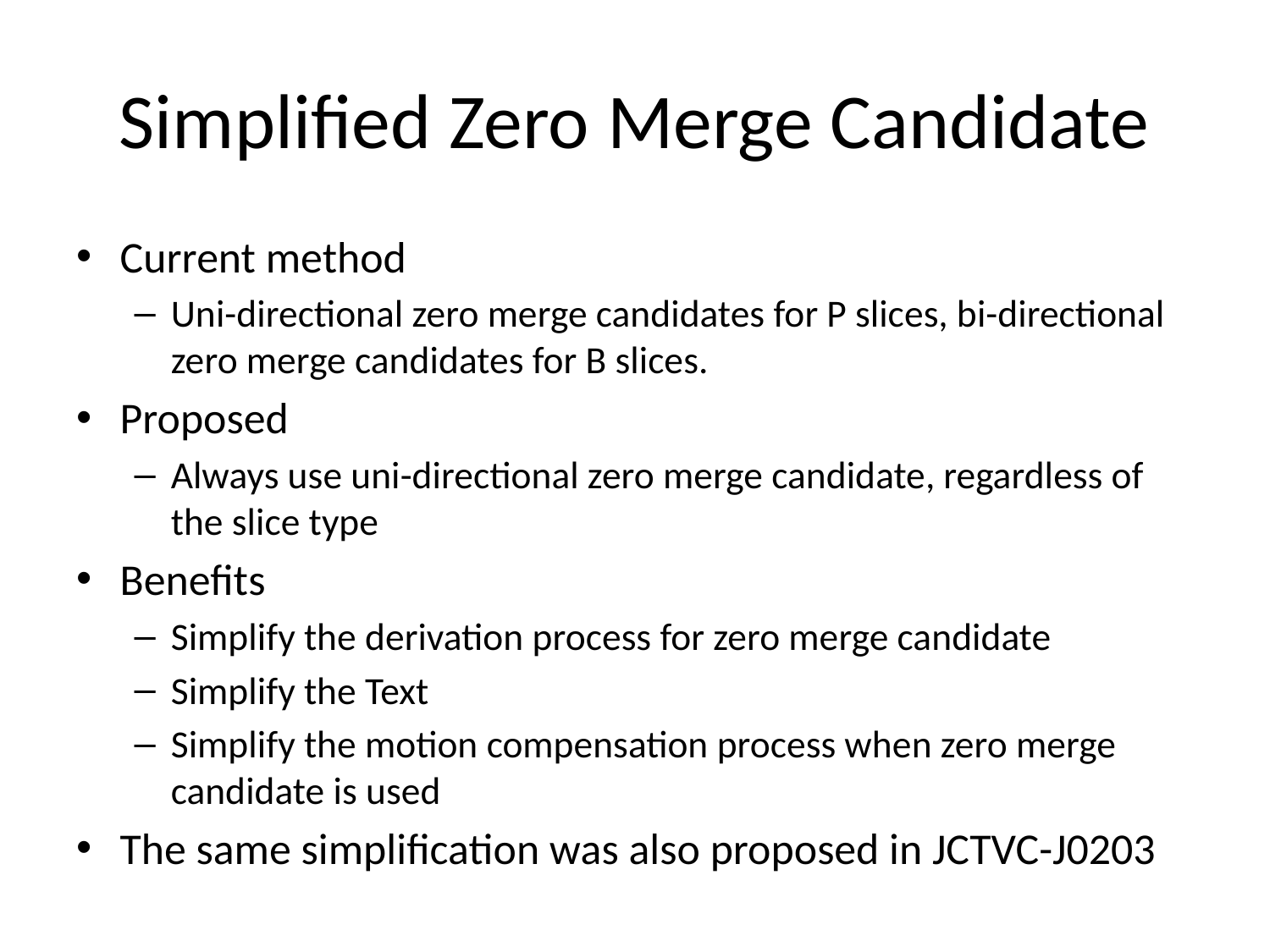

# Simplified Zero Merge Candidate
Current method
Uni-directional zero merge candidates for P slices, bi-directional zero merge candidates for B slices.
Proposed
Always use uni-directional zero merge candidate, regardless of the slice type
Benefits
Simplify the derivation process for zero merge candidate
Simplify the Text
Simplify the motion compensation process when zero merge candidate is used
The same simplification was also proposed in JCTVC-J0203